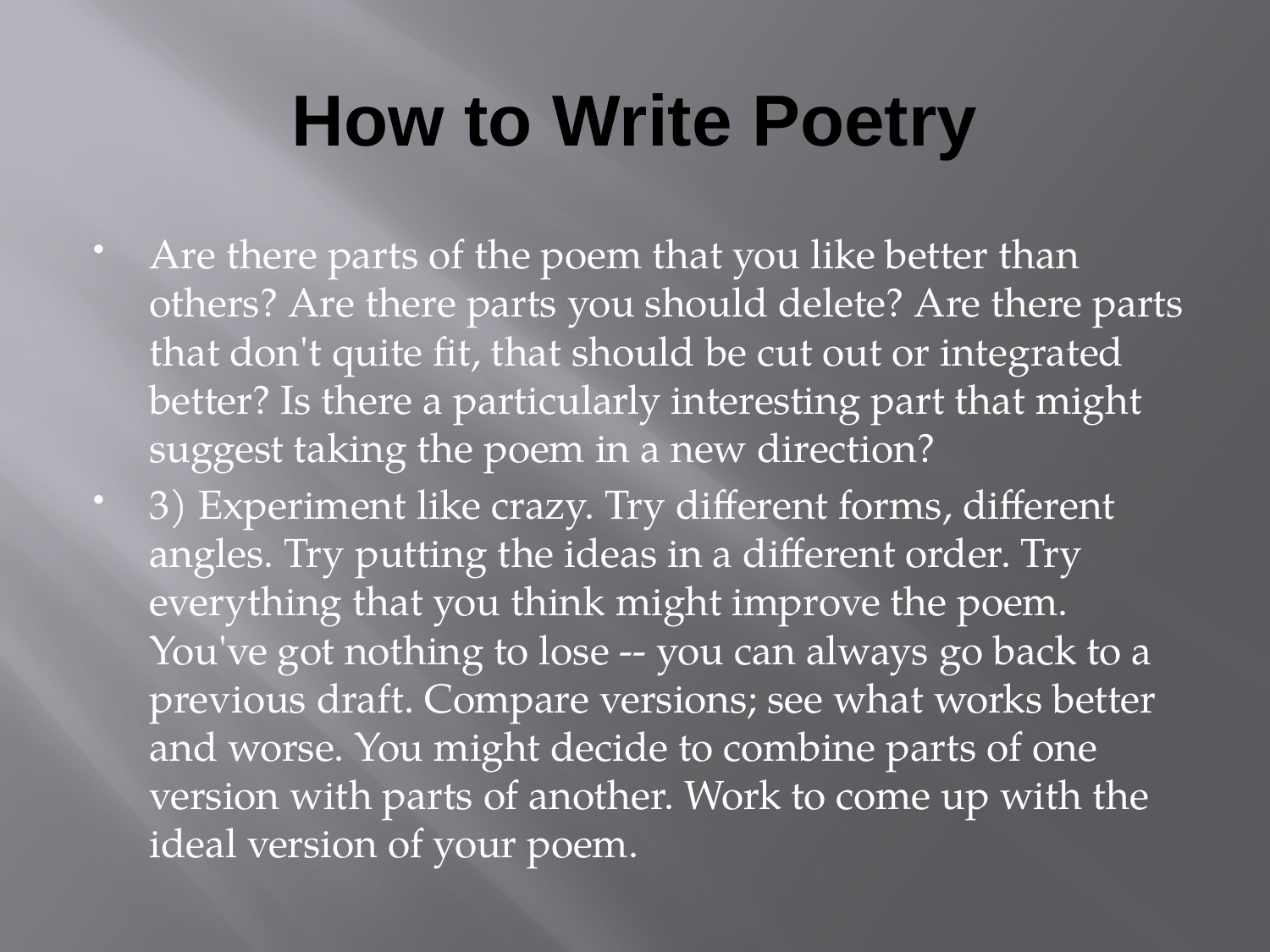

# How to Write Poetry
Are there parts of the poem that you like better than others? Are there parts you should delete? Are there parts that don't quite fit, that should be cut out or integrated better? Is there a particularly interesting part that might suggest taking the poem in a new direction?
3) Experiment like crazy. Try different forms, different angles. Try putting the ideas in a different order. Try everything that you think might improve the poem. You've got nothing to lose -- you can always go back to a previous draft. Compare versions; see what works better and worse. You might decide to combine parts of one version with parts of another. Work to come up with the ideal version of your poem.